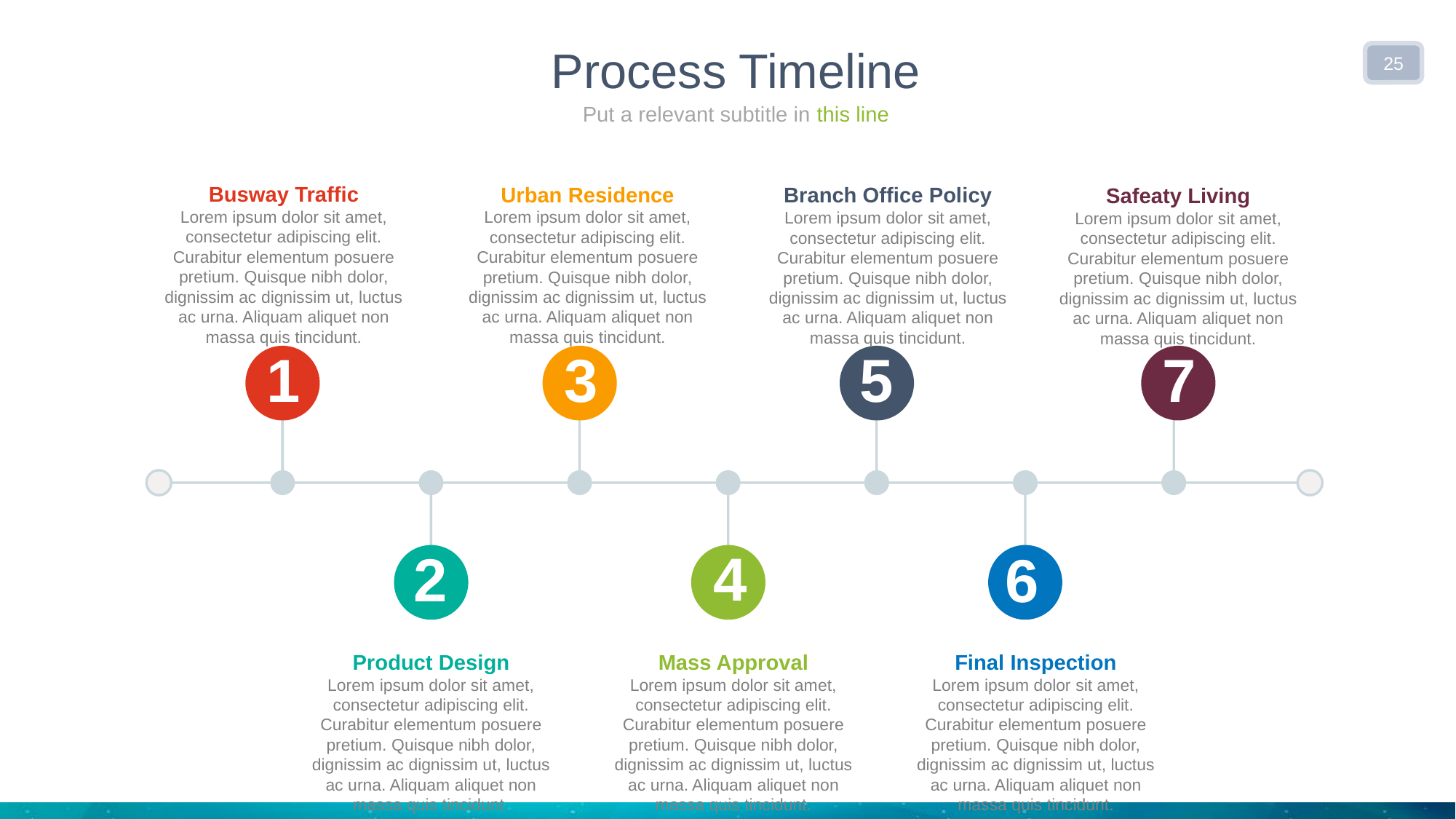

Process Timeline
25
Put a relevant subtitle in this line

Busway Traffic
Lorem ipsum dolor sit amet, consectetur adipiscing elit. Curabitur elementum posuere pretium. Quisque nibh dolor, dignissim ac dignissim ut, luctus ac urna. Aliquam aliquet non massa quis tincidunt.
Urban Residence
Lorem ipsum dolor sit amet, consectetur adipiscing elit. Curabitur elementum posuere pretium. Quisque nibh dolor, dignissim ac dignissim ut, luctus ac urna. Aliquam aliquet non massa quis tincidunt.
Branch Office Policy
Lorem ipsum dolor sit amet, consectetur adipiscing elit. Curabitur elementum posuere pretium. Quisque nibh dolor, dignissim ac dignissim ut, luctus ac urna. Aliquam aliquet non massa quis tincidunt.
Safeaty Living
Lorem ipsum dolor sit amet, consectetur adipiscing elit. Curabitur elementum posuere pretium. Quisque nibh dolor, dignissim ac dignissim ut, luctus ac urna. Aliquam aliquet non massa quis tincidunt.
1
3
5
7

4
2
6
Product Design
Lorem ipsum dolor sit amet, consectetur adipiscing elit. Curabitur elementum posuere pretium. Quisque nibh dolor, dignissim ac dignissim ut, luctus ac urna. Aliquam aliquet non massa quis tincidunt.
Mass Approval
Lorem ipsum dolor sit amet, consectetur adipiscing elit. Curabitur elementum posuere pretium. Quisque nibh dolor, dignissim ac dignissim ut, luctus ac urna. Aliquam aliquet non massa quis tincidunt.
Final Inspection
Lorem ipsum dolor sit amet, consectetur adipiscing elit. Curabitur elementum posuere pretium. Quisque nibh dolor, dignissim ac dignissim ut, luctus ac urna. Aliquam aliquet non massa quis tincidunt.